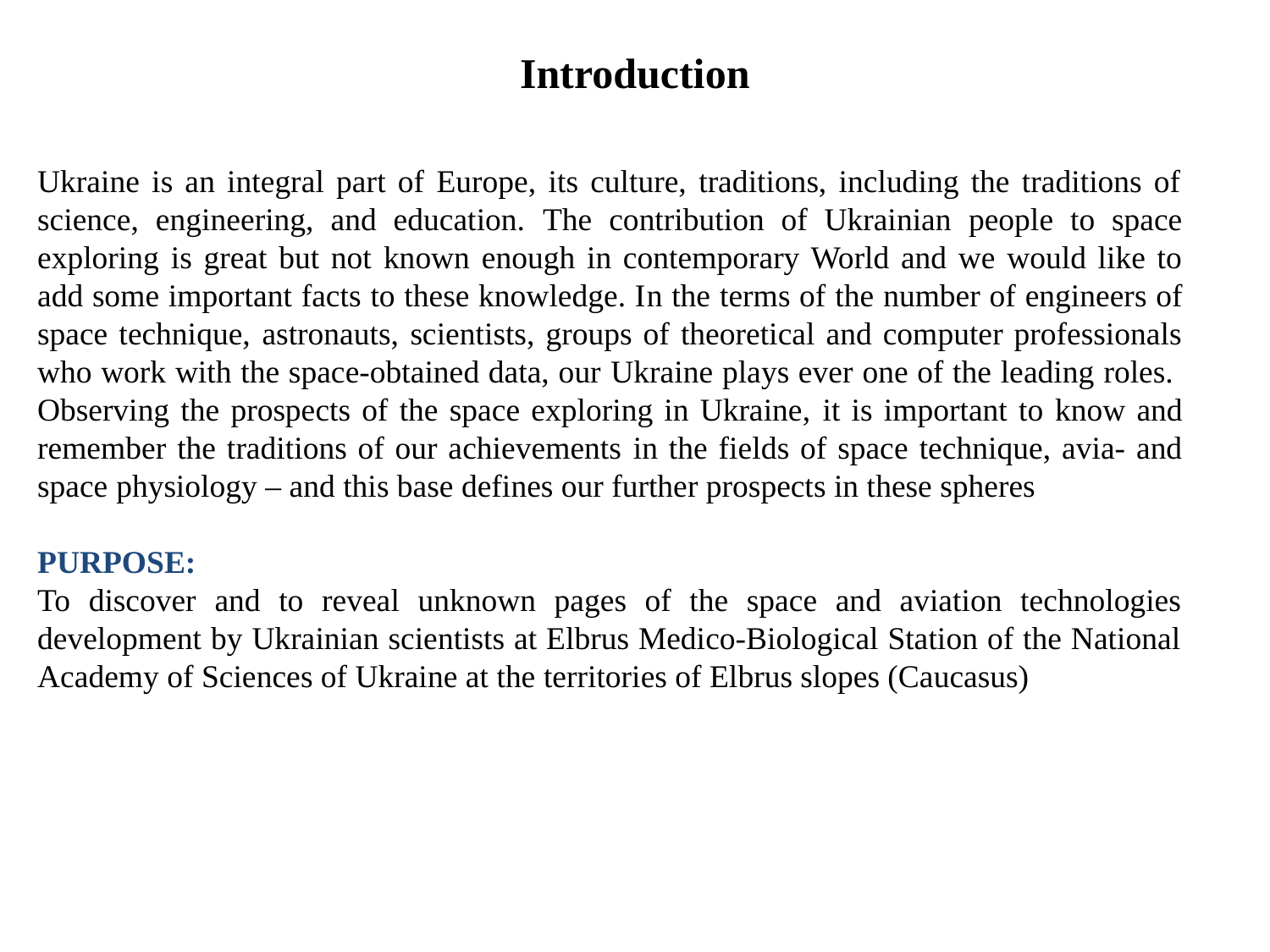

# Introduction

Ukraine is an integral part of Europe, its culture, traditions, including the traditions of science, engineering, and education. The contribution of Ukrainian people to space exploring is great but not known enough in contemporary World and we would like to add some important facts to these knowledge. In the terms of the number of engineers of space technique, astronauts, scientists, groups of theoretical and computer professionals who work with the space-obtained data, our Ukraine plays ever one of the leading roles.  Observing the prospects of the space exploring in Ukraine, it is important to know and remember the traditions of our achievements in the fields of space technique, avia- and space physiology – and this base defines our further prospects in these spheres

PURPOSE:
To discover and to reveal unknown pages of the space and aviation technologies development by Ukrainian scientists at Elbrus Medico-Biological Station of the National Academy of Sciences of Ukraine at the territories of Elbrus slopes (Caucasus)